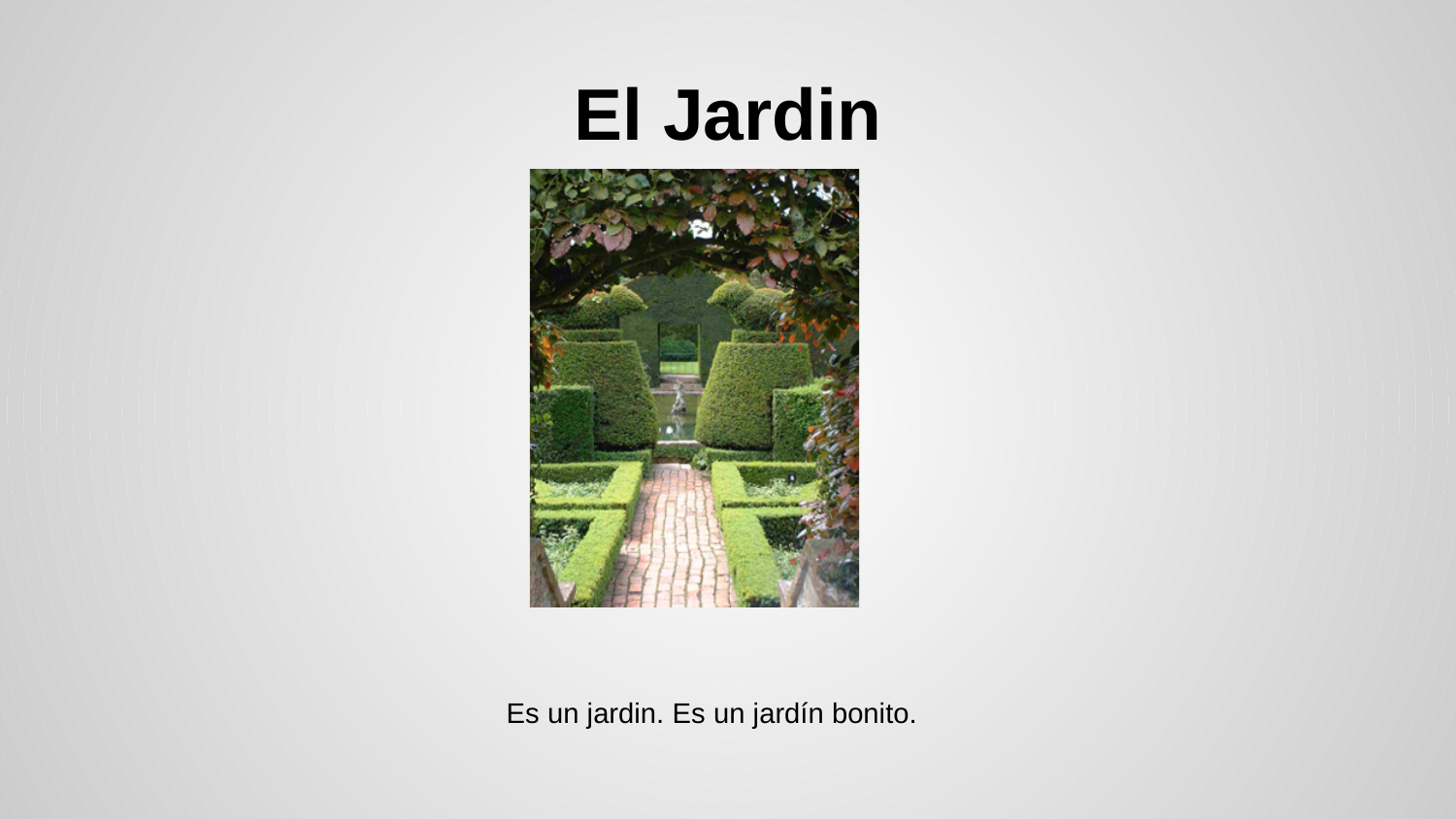

# El Jardin

Es un jardin. Es un jardín bonito.